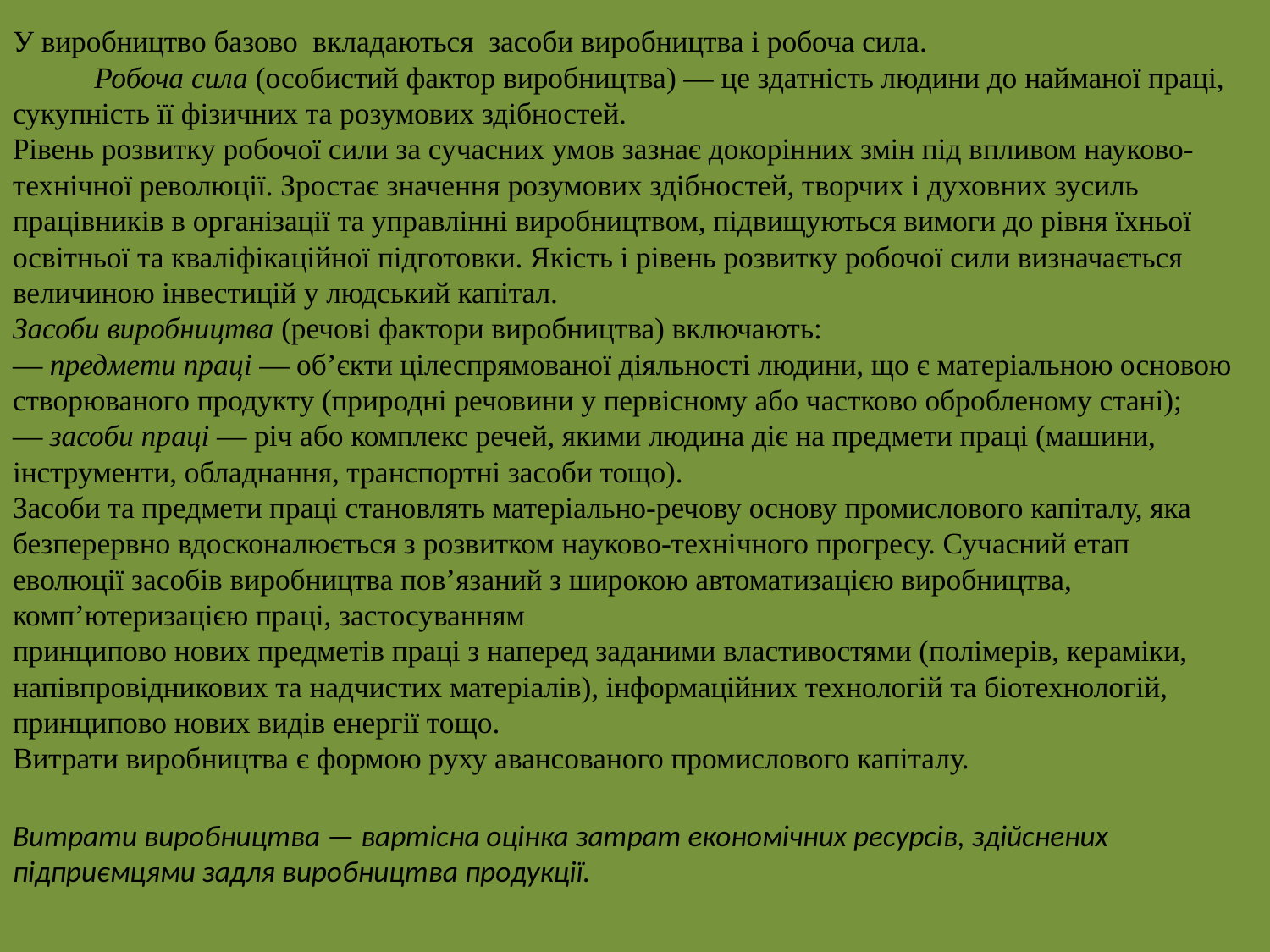

У виробництво базово  вкладаються  засоби виробництва і робоча сила.
           Робоча сила (особистий фактор виробництва) — це здатність людини до найманої праці, сукупність її фізичних та розумових здібностей.
Рівень розвитку робочої сили за сучасних умов зазнає докорінних змін під впливом науково-технічної революції. Зростає значення розумових здібностей, творчих і духовних зусиль працівників в організації та управлінні виробництвом, підвищуються вимоги до рівня їхньої освітньої та кваліфікаційної підготовки. Якість і рівень розвитку робочої сили визначається величиною інвестицій у людський капітал.
Засоби виробництва (речові фактори виробництва) включають:
— предмети праці — об’єкти цілеспрямованої діяльності людини, що є матеріальною основою створюваного продукту (природні речовини у первісному або частково обробленому стані);
— засоби праці — річ або комплекс речей, якими людина діє на предмети праці (машини, інструменти, обладнання, транспортні засоби тощо).
Засоби та предмети праці становлять матеріально-речову основу промислового капіталу, яка безперервно вдосконалюється з розвитком науково-технічного прогресу. Сучасний етап еволюції засобів виробництва пов’язаний з широкою автоматизацією виробництва, комп’ютеризацією праці, застосуванням
принципово нових предметів праці з наперед заданими властивостями (полімерів, кераміки, напівпровідникових та надчистих матеріалів), інформаційних технологій та біотехнологій,
принципово нових видів енергії тощо.
Витрати виробництва є формою руху авансованого промислового капіталу.
Витрати виробництва — вартісна оцінка затрат економічних ресурсів, здійснених підприємцями задля виробництва продукції.